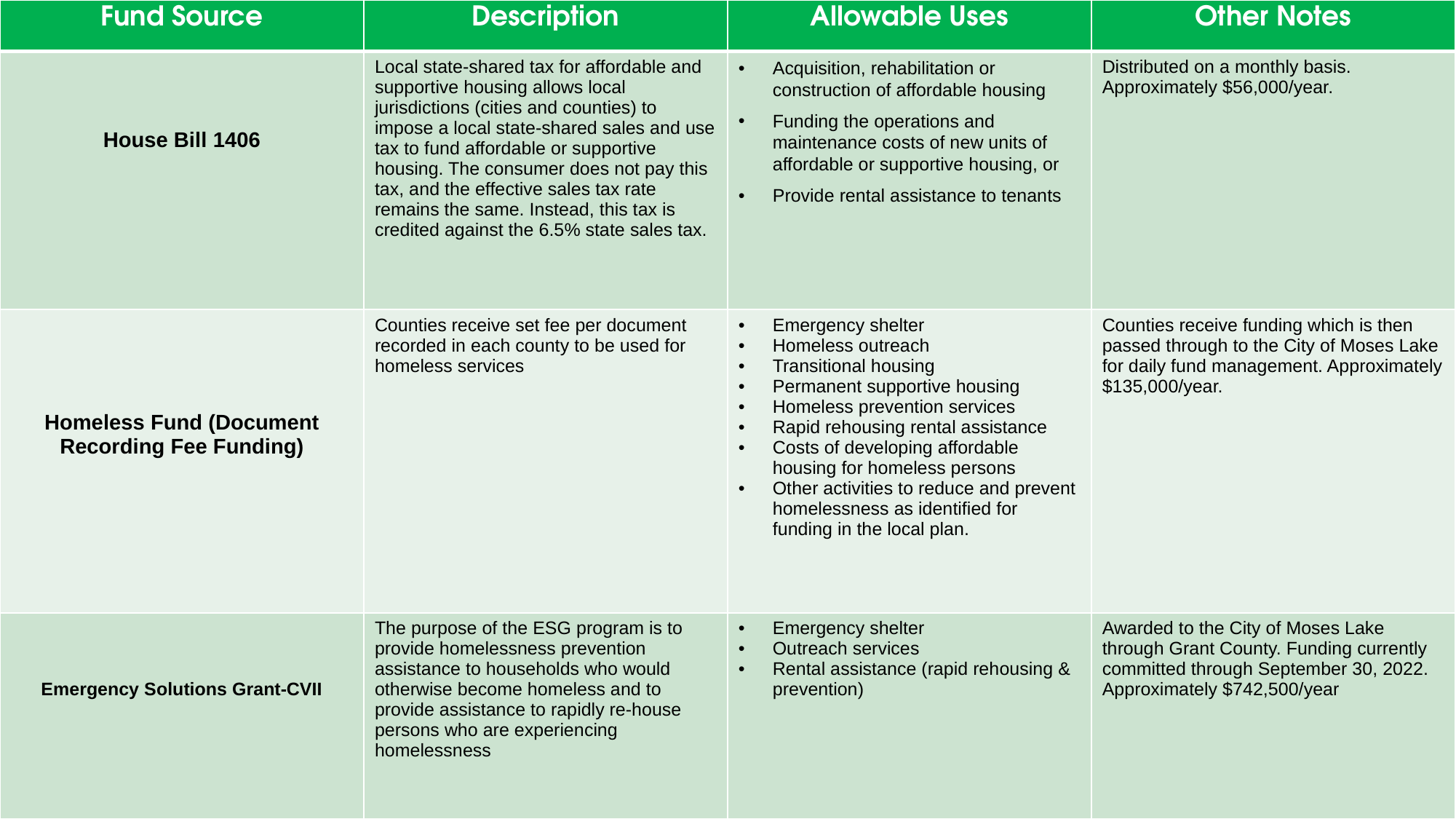

| Fund Source | Description | Allowable Uses | Other Notes |
| --- | --- | --- | --- |
| House Bill 1406 | Local state-shared tax for affordable and supportive housing allows local jurisdictions (cities and counties) to impose a local state-shared sales and use tax to fund affordable or supportive housing. The consumer does not pay this tax, and the effective sales tax rate remains the same. Instead, this tax is credited against the 6.5% state sales tax. | Acquisition, rehabilitation or construction of affordable housing Funding the operations and maintenance costs of new units of affordable or supportive housing, or Provide rental assistance to tenants | Distributed on a monthly basis. Approximately $56,000/year. |
| Homeless Fund (Document Recording Fee Funding) | Counties receive set fee per document recorded in each county to be used for homeless services | Emergency shelter Homeless outreach Transitional housing Permanent supportive housing Homeless prevention services Rapid rehousing rental assistance Costs of developing affordable housing for homeless persons Other activities to reduce and prevent homelessness as identified for funding in the local plan. | Counties receive funding which is then passed through to the City of Moses Lake for daily fund management. Approximately $135,000/year. |
| Emergency Solutions Grant-CVII | The purpose of the ESG program is to provide homelessness prevention assistance to households who would otherwise become homeless and to provide assistance to rapidly re-house persons who are experiencing homelessness | Emergency shelter Outreach services Rental assistance (rapid rehousing & prevention) | Awarded to the City of Moses Lake through Grant County. Funding currently committed through September 30, 2022. Approximately $742,500/year |